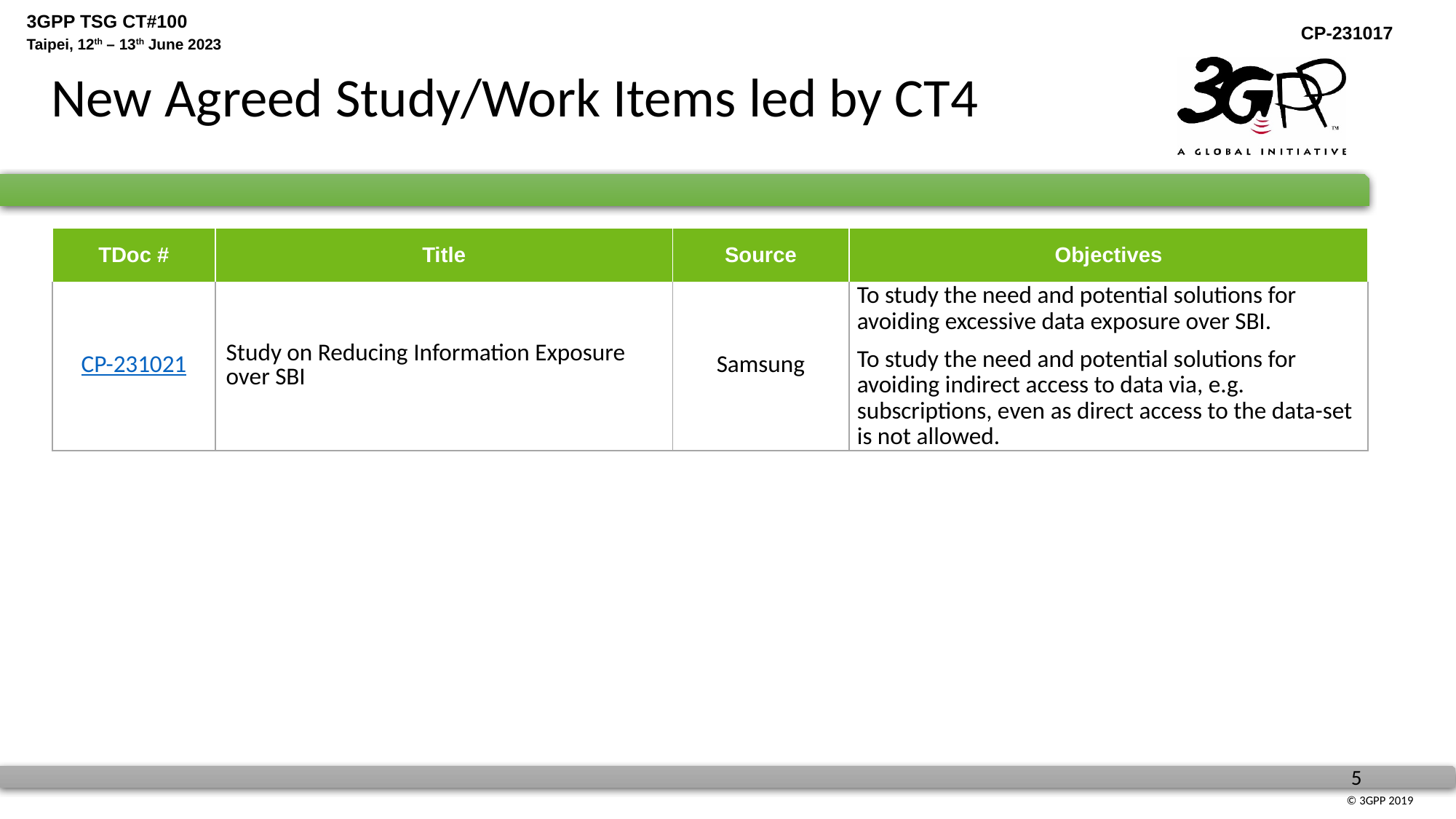

# New Agreed Study/Work Items led by CT4
| TDoc # | Title | Source | Objectives |
| --- | --- | --- | --- |
| CP-231021 | Study on Reducing Information Exposure over SBI | Samsung | To study the need and potential solutions for avoiding excessive data exposure over SBI. To study the need and potential solutions for avoiding indirect access to data via, e.g. subscriptions, even as direct access to the data-set is not allowed. |